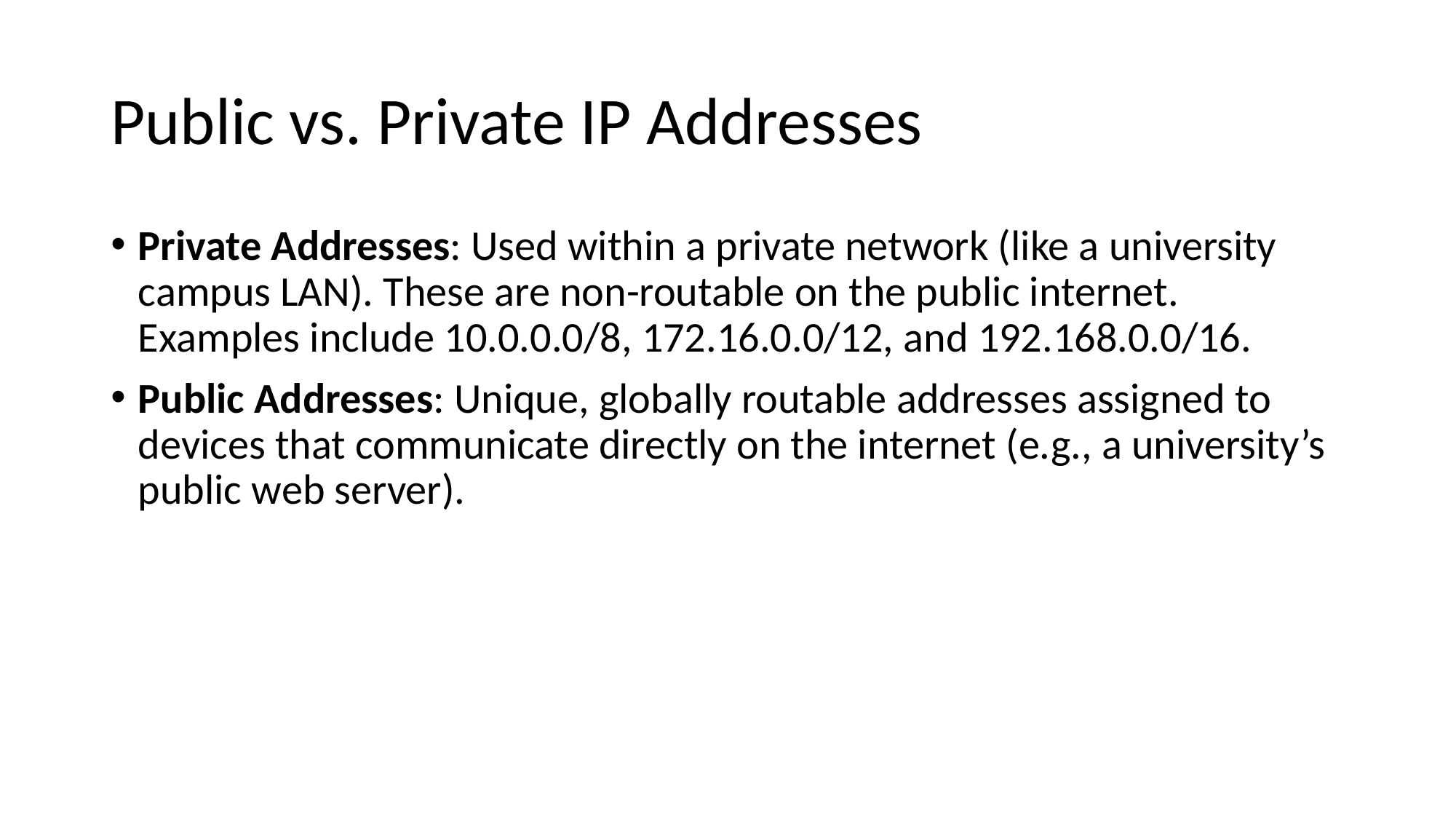

# Public vs. Private IP Addresses
Private Addresses: Used within a private network (like a university campus LAN). These are non-routable on the public internet. Examples include 10.0.0.0/8, 172.16.0.0/12, and 192.168.0.0/16.
Public Addresses: Unique, globally routable addresses assigned to devices that communicate directly on the internet (e.g., a university’s public web server).